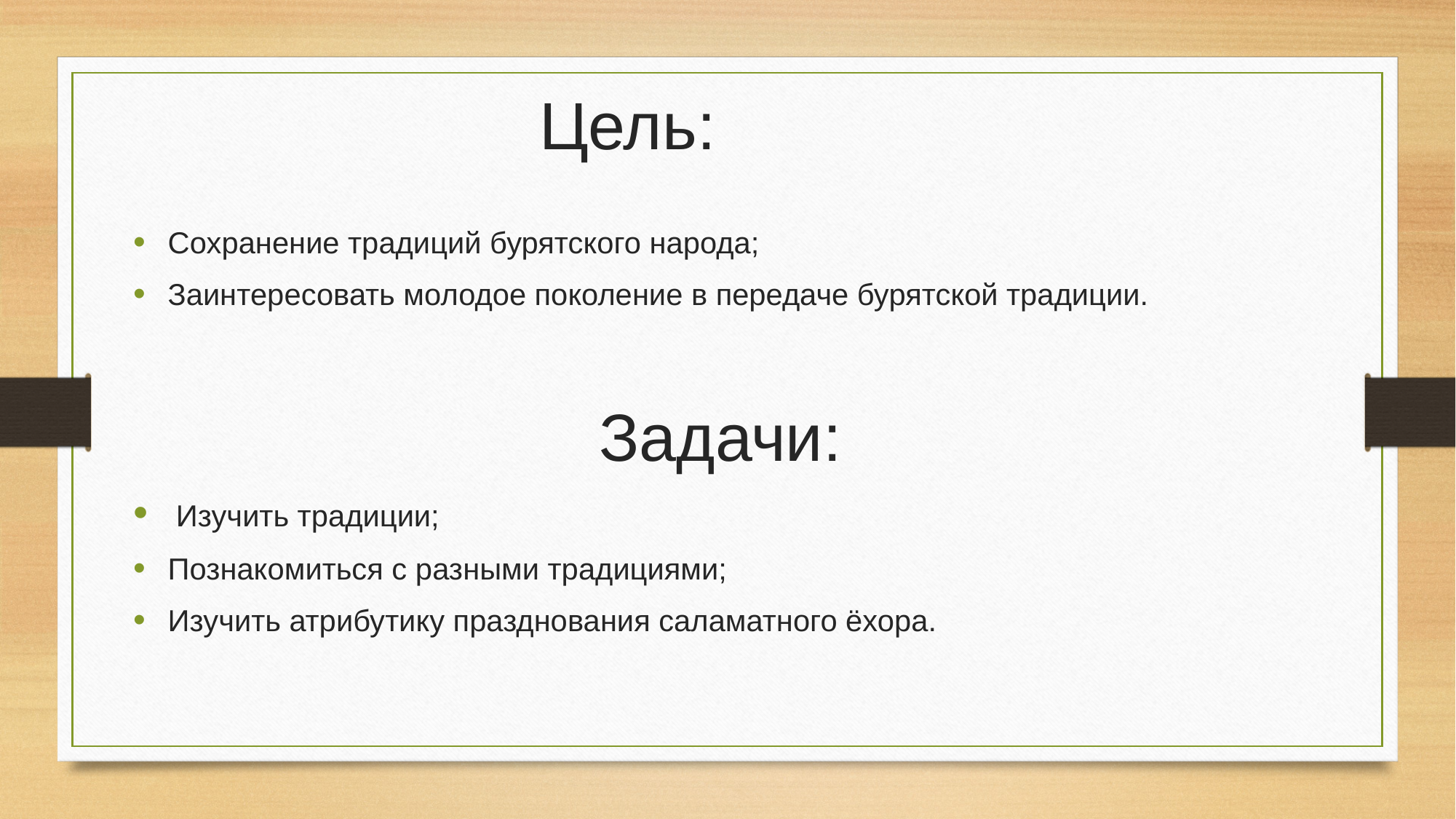

Цель:
Сохранение традиций бурятского народа;
Заинтересовать молодое поколение в передаче бурятской традиции.

Задачи:
 Изучить традиции;
Познакомиться с разными традициями;
Изучить атрибутику празднования саламатного ёхора.